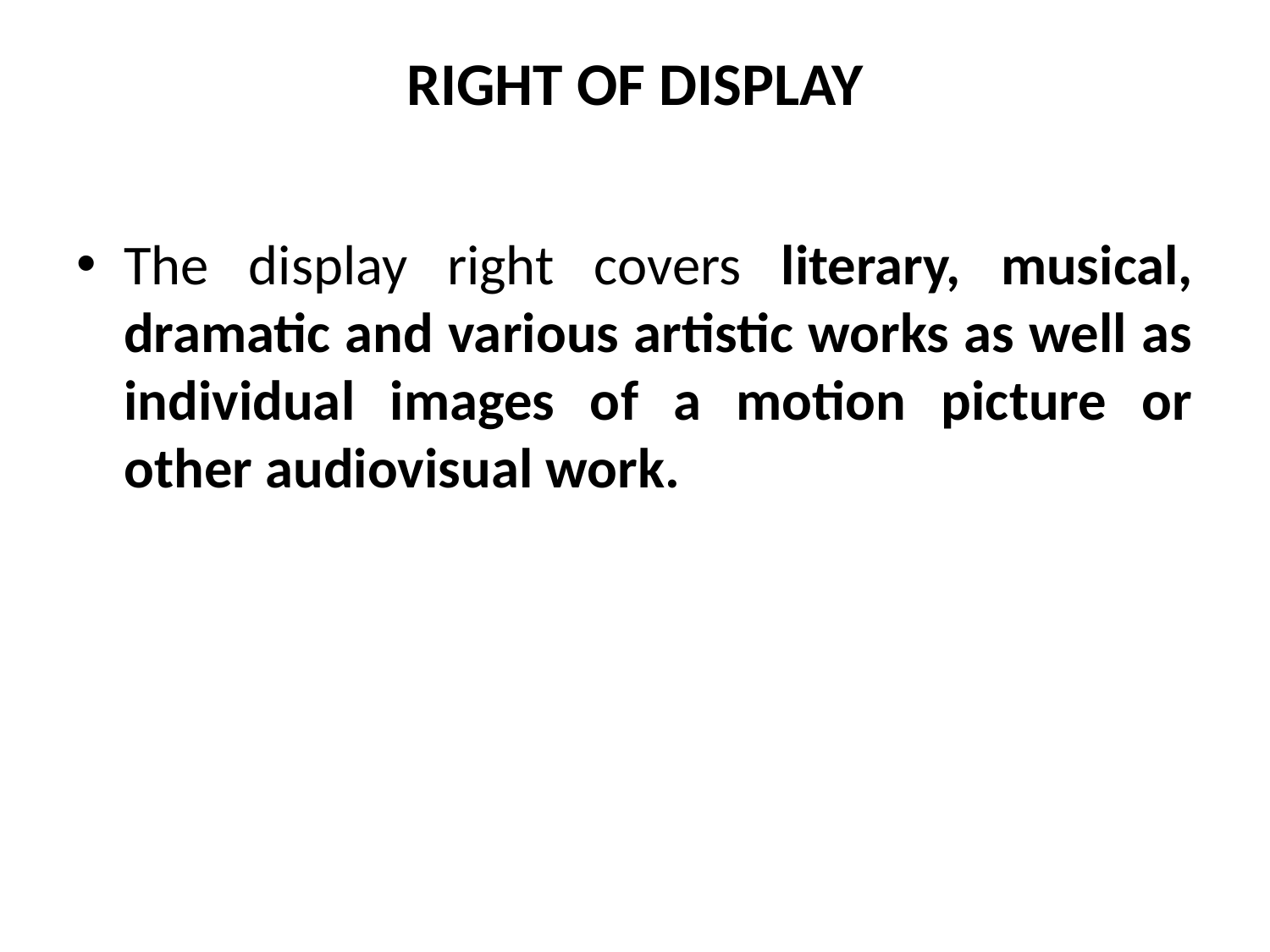

# RIGHT OF DISPLAY
The display right covers literary, musical, dramatic and various artistic works as well as individual images of a motion picture or other audiovisual work.